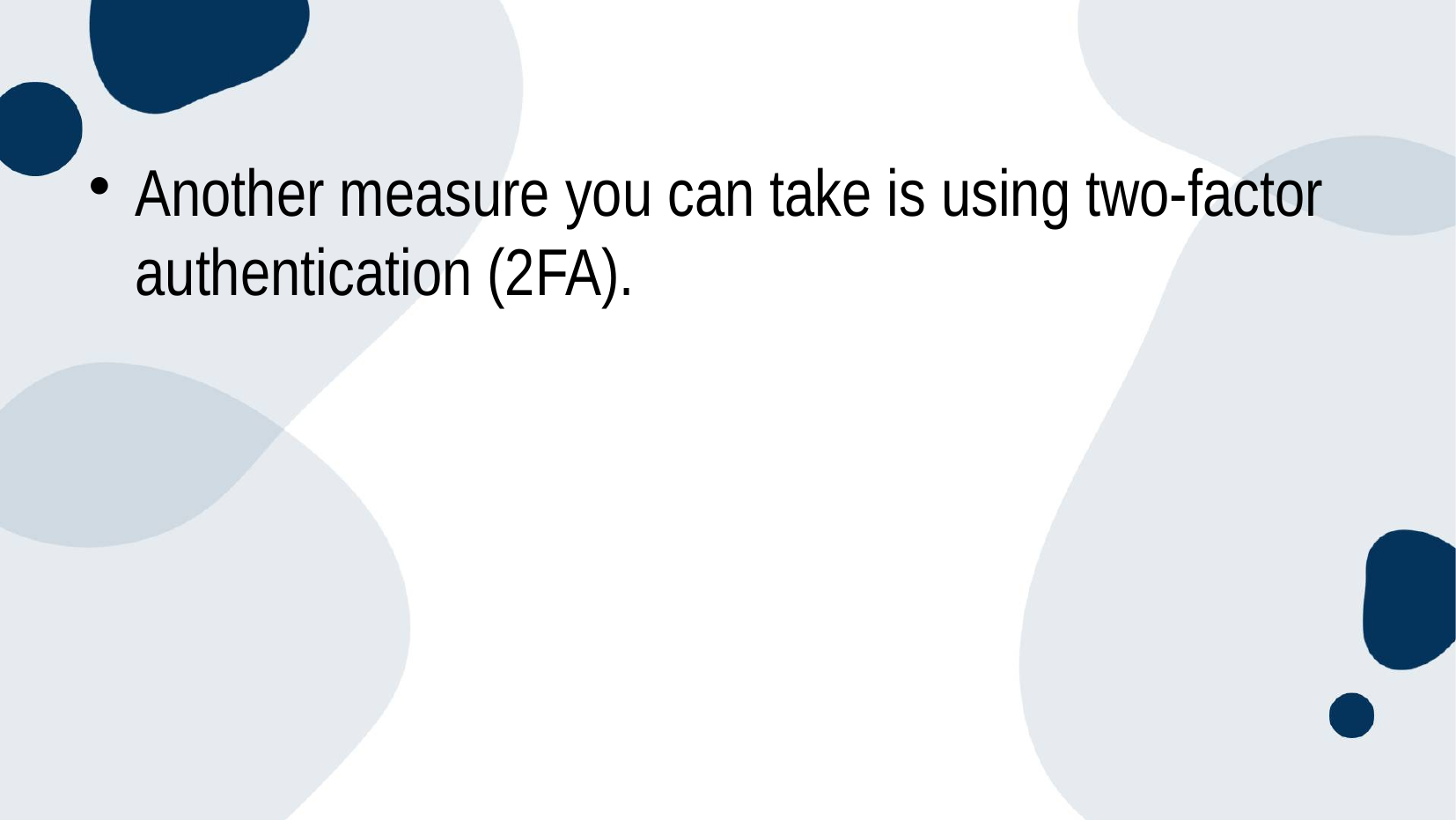

#
Another measure you can take is using two-factor authentication (2FA).